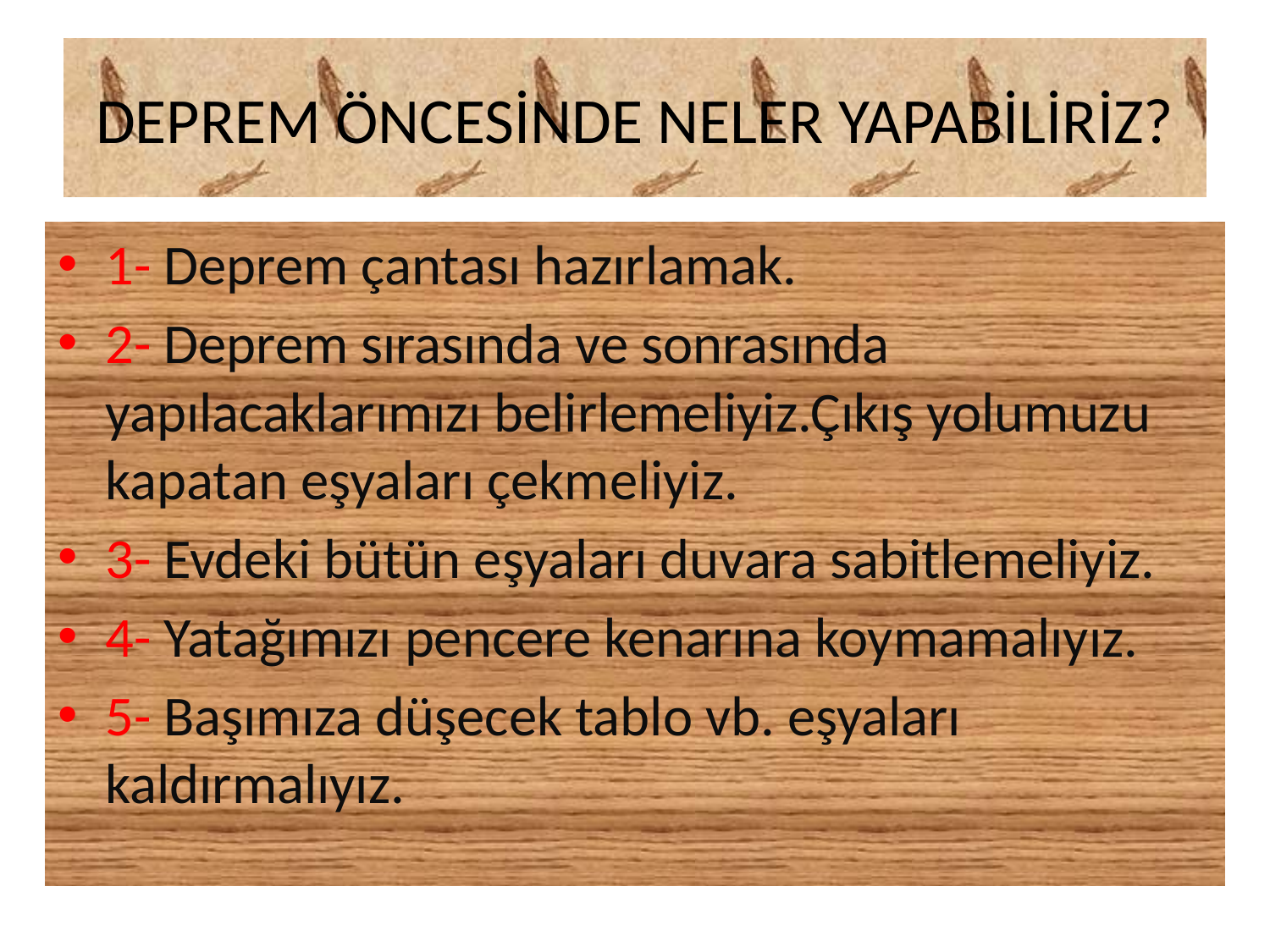

# DEPREM ÖNCESİNDE NELER YAPABİLİRİZ?
1- Deprem çantası hazırlamak.
2- Deprem sırasında ve sonrasında yapılacaklarımızı belirlemeliyiz.Çıkış yolumuzu kapatan eşyaları çekmeliyiz.
3- Evdeki bütün eşyaları duvara sabitlemeliyiz.
4- Yatağımızı pencere kenarına koymamalıyız.
5- Başımıza düşecek tablo vb. eşyaları kaldırmalıyız.